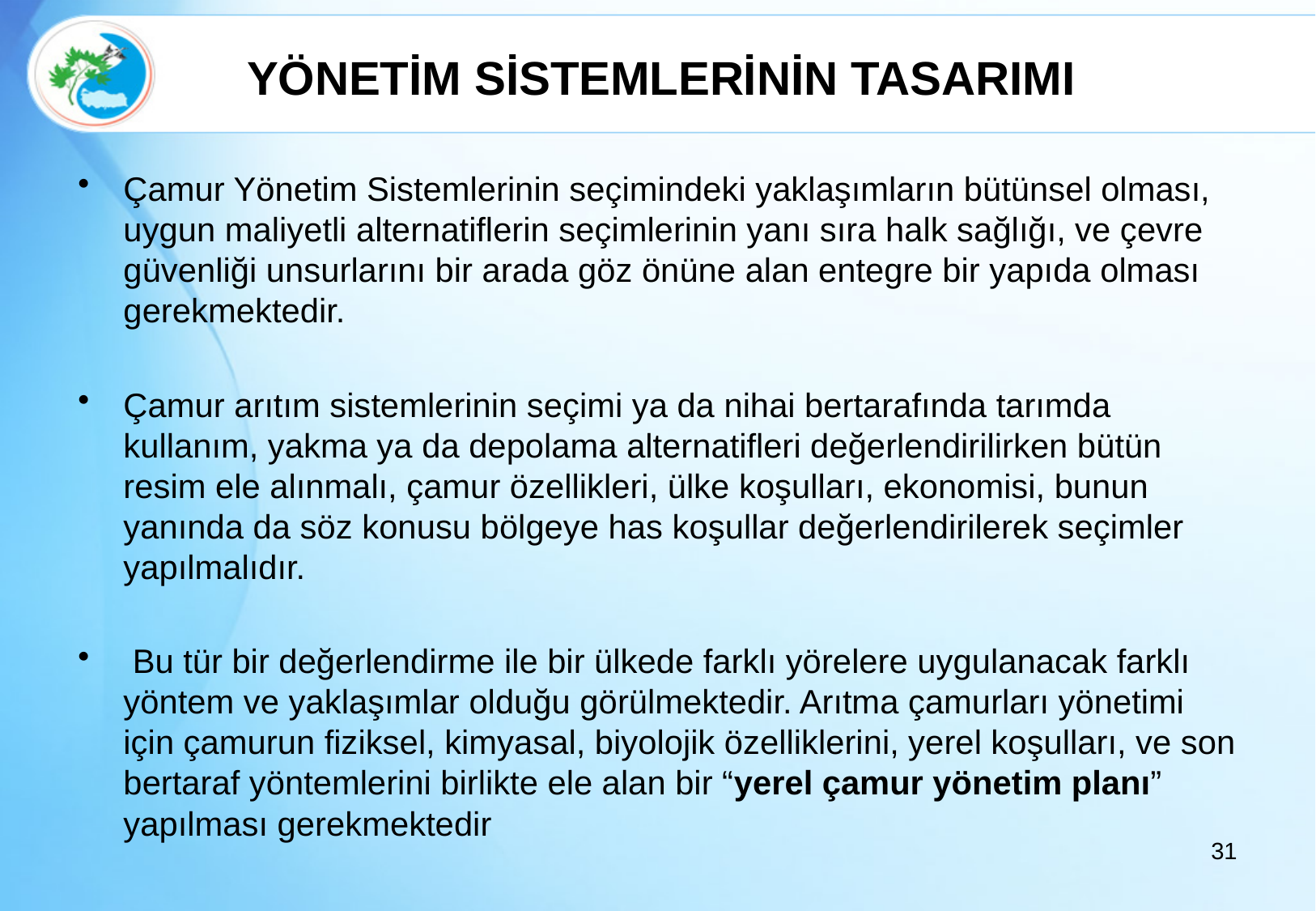

# YÖNETİM SİSTEMLERİNİN TASARIMI
Çamur Yönetim Sistemlerinin seçimindeki yaklaşımların bütünsel olması, uygun maliyetli alternatiflerin seçimlerinin yanı sıra halk sağlığı, ve çevre güvenliği unsurlarını bir arada göz önüne alan entegre bir yapıda olması gerekmektedir.

Çamur arıtım sistemlerinin seçimi ya da nihai bertarafında tarımda kullanım, yakma ya da depolama alternatifleri değerlendirilirken bütün resim ele alınmalı, çamur özellikleri, ülke koşulları, ekonomisi, bunun yanında da söz konusu bölgeye has koşullar değerlendirilerek seçimler yapılmalıdır.

 Bu tür bir değerlendirme ile bir ülkede farklı yörelere uygulanacak farklı yöntem ve yaklaşımlar olduğu görülmektedir. Arıtma çamurları yönetimi için çamurun fiziksel, kimyasal, biyolojik özelliklerini, yerel koşulları, ve son bertaraf yöntemlerini birlikte ele alan bir “yerel çamur yönetim planı” yapılması gerekmektedir
31